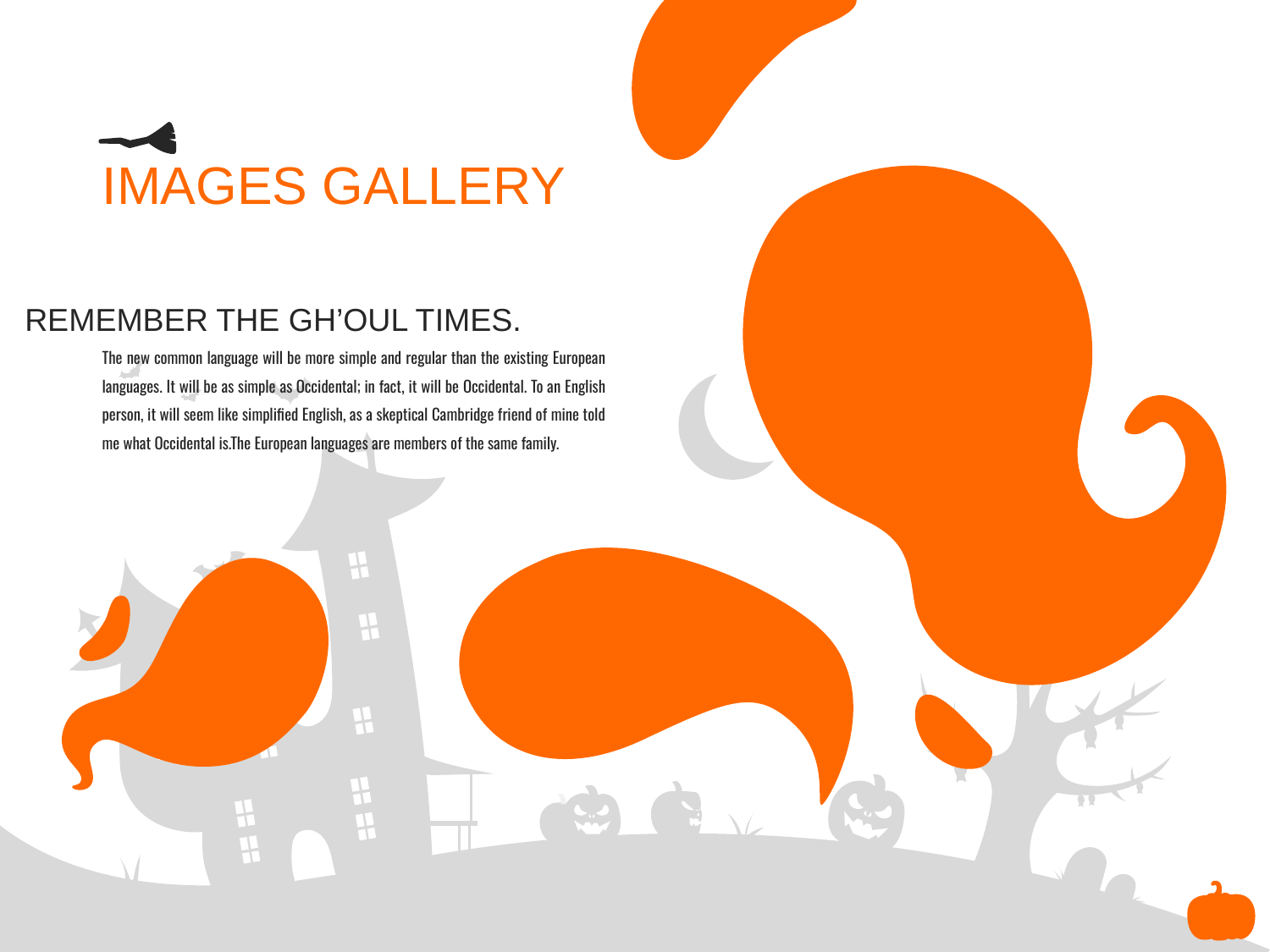

# IMAGES GALLERY

REMEMBER THE GH’OUL TIMES.
The new common language will be more simple and regular than the existing European languages. It will be as simple as Occidental; in fact, it will be Occidental. To an English person, it will seem like simplified English, as a skeptical Cambridge friend of mine told me what Occidental is.The European languages are members of the same family.